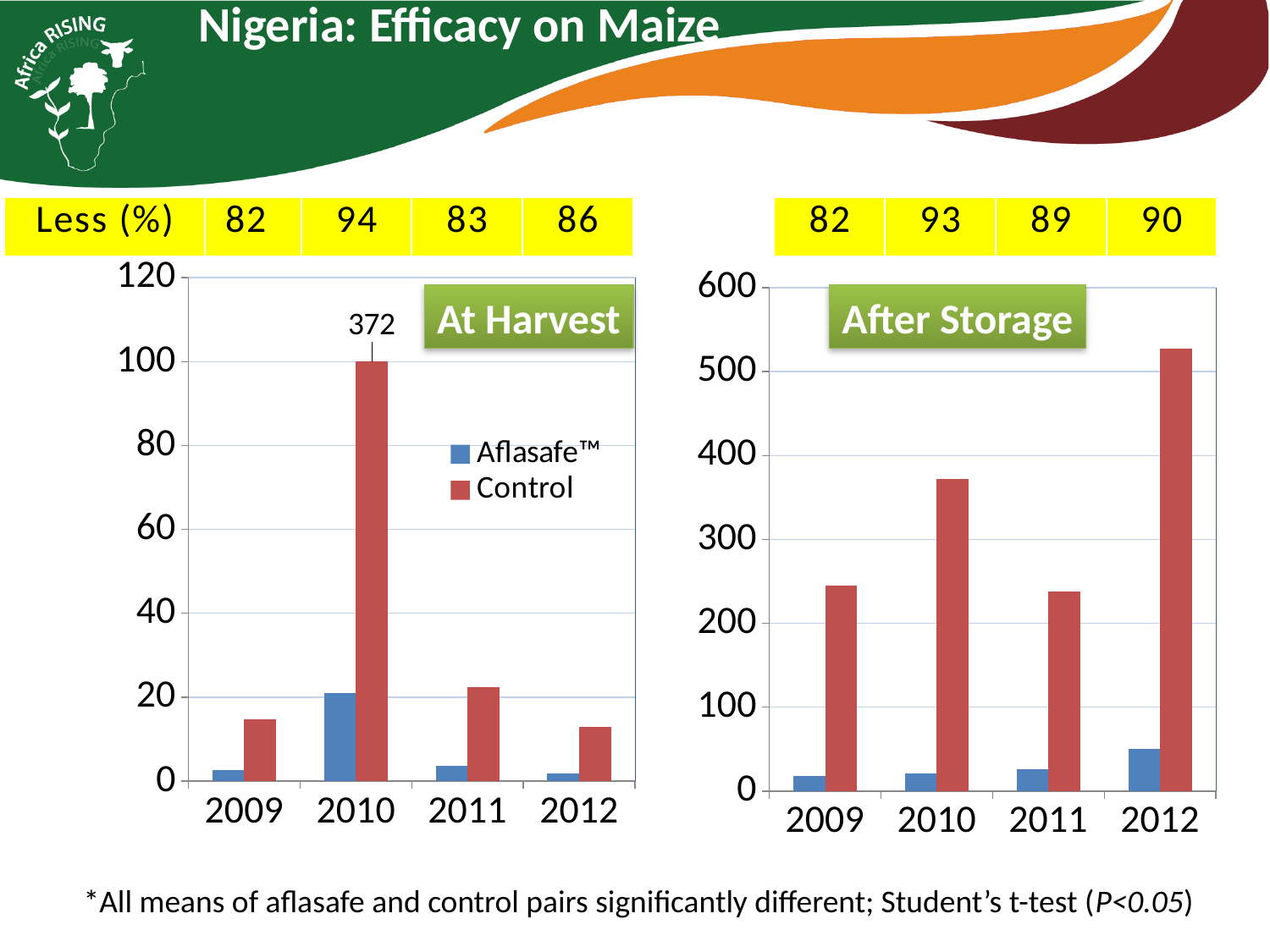

Nigeria: Efficacy on Maize
| Less (%) |
| --- |
| 82 | 94 | 83 | 86 |
| --- | --- | --- | --- |
| 82 | 93 | 89 | 90 |
| --- | --- | --- | --- |

### Chart

| Category | Aflasafe™ | Control |
|---|---|---|
| 2009.0 | 2.7 | 14.8 |
| 2010.0 | 21.0 | 100.0 |
| 2011.0 | 3.7 | 22.3 |
| 2012.0 | 1.8 | 12.9 |

### Chart

| Category | Aflasafe™ | Control |
|---|---|---|
| 2009.0 | 18.4 | 245.1 |
| 2010.0 | 21.4 | 372.4 |
| 2011.0 | 25.8 | 238.2 |
| 2012.0 | 50.3 | 527.4 |
At Harvest
After Storage
*All means of aflasafe and control pairs significantly different; Student’s t-test (P<0.05)